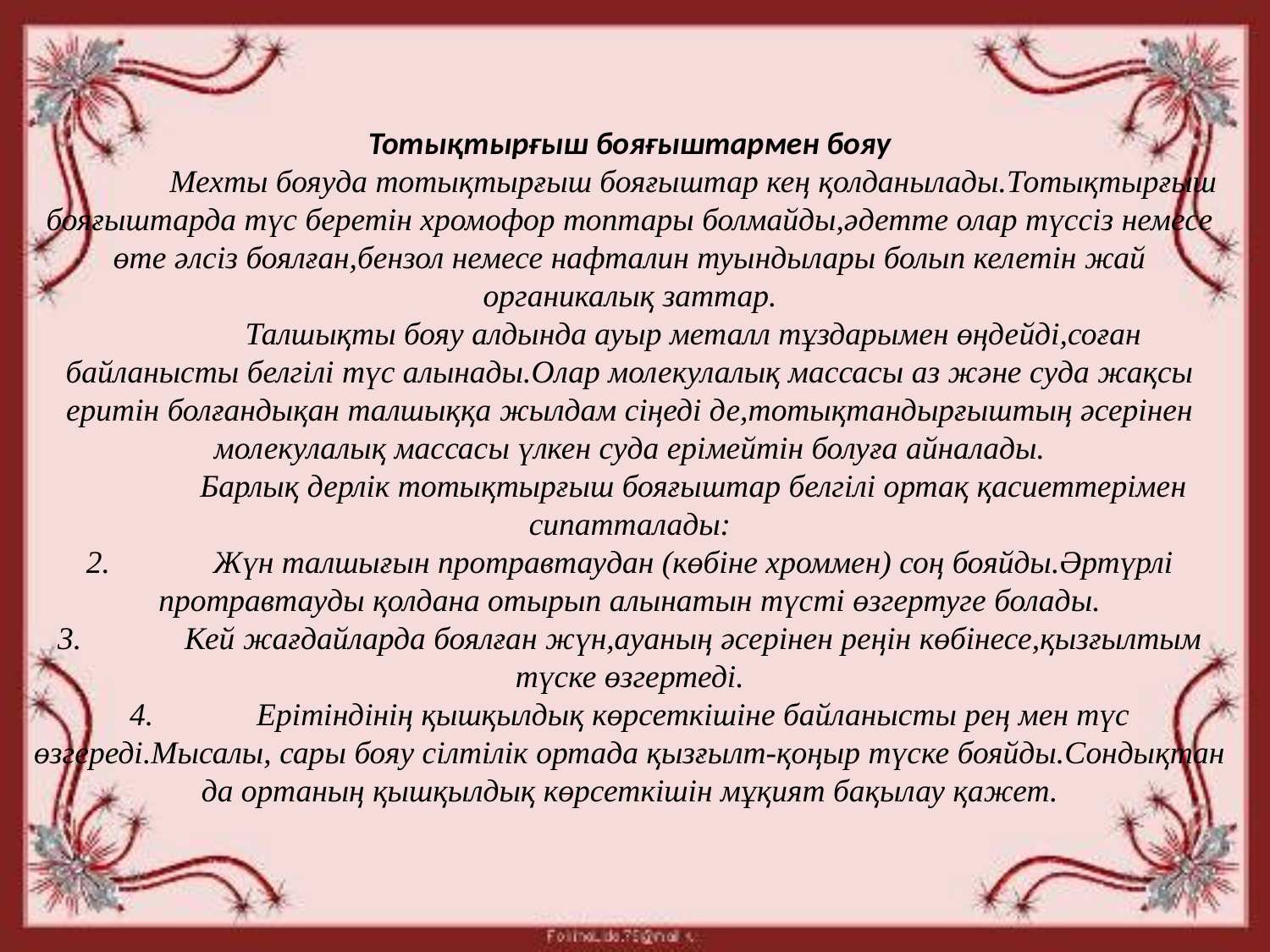

Тотықтырғыш бояғыштармен бояу
	Мехты бояуда тотықтырғыш бояғыштар кең қолданылады.Тотықтырғыш бояғыштарда түс беретін хромофор топтары болмайды,әдетте олар түссіз немесе өте әлсіз боялған,бензол немесе нафталин туындылары болып келетін жай органикалық заттар.
	Талшықты бояу алдында ауыр металл тұздарымен өңдейді,соған байланысты белгілі түс алынады.Олар молекулалық массасы аз және суда жақсы еритін болғандықан талшыққа жылдам сіңеді де,тотықтандырғыштың әсерінен молекулалық массасы үлкен суда ерімейтін болуға айналады.
	Барлық дерлік тотықтырғыш бояғыштар белгілі ортақ қасиеттерімен сипатталады:
2.	Жүн талшығын протравтаудан (көбіне хроммен) соң бояйды.Әртүрлі протравтауды қолдана отырып алынатын түсті өзгертуге болады.
3.	Кей жағдайларда боялған жүн,ауаның әсерінен реңін көбінесе,қызғылтым түске өзгертеді.
4.	Ерітіндінің қышқылдық көрсеткішіне байланысты рең мен түс өзгереді.Мысалы, сары бояу сілтілік ортада қызғылт-қоңыр түске бояйды.Сондықтан да ортаның қышқылдық көрсеткішін мұқият бақылау қажет.